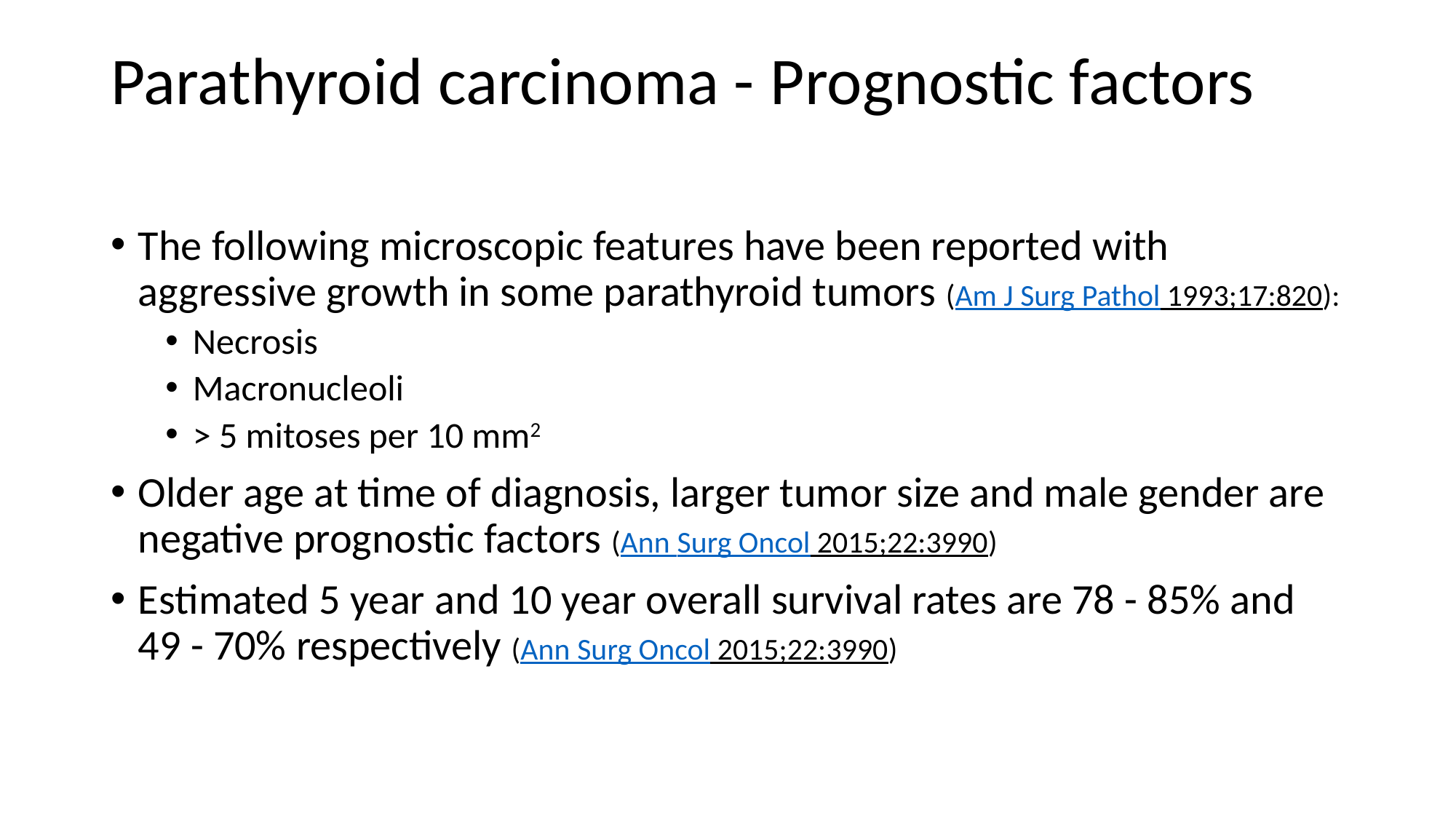

# Parathyroid carcinoma - Prognostic factors
The following microscopic features have been reported with aggressive growth in some parathyroid tumors (Am J Surg Pathol 1993;17:820):
Necrosis
Macronucleoli
> 5 mitoses per 10 mm2
Older age at time of diagnosis, larger tumor size and male gender are negative prognostic factors (Ann Surg Oncol 2015;22:3990)
Estimated 5 year and 10 year overall survival rates are 78 - 85% and 49 - 70% respectively (Ann Surg Oncol 2015;22:3990)